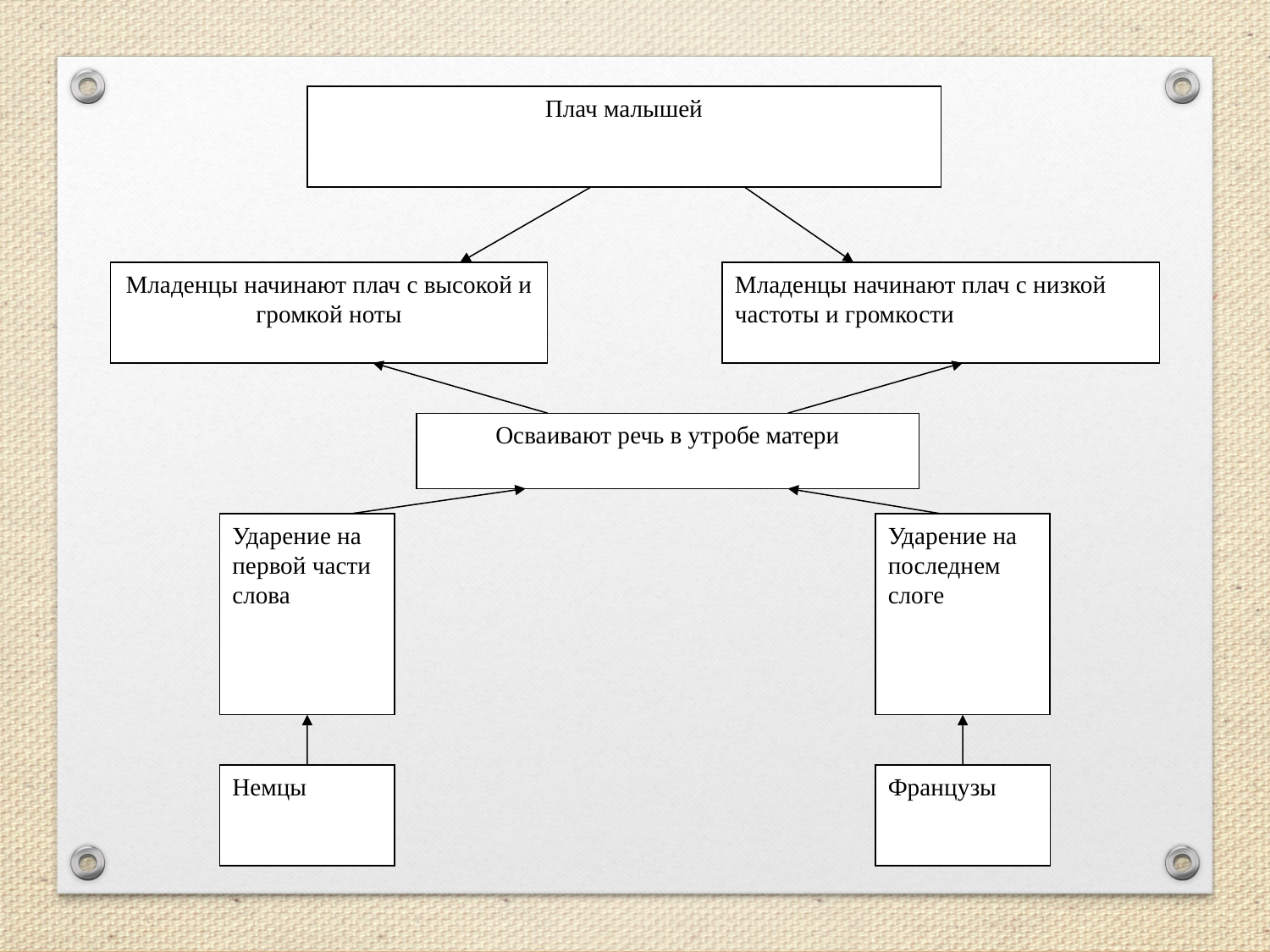

Плач малышей

Младенцы начинают плач с высокой и громкой ноты
Младенцы начинают плач с низкой частоты и громкости

Осваивают речь в утробе матери

Ударение на первой части слова
Ударение на последнем слоге

Немцы
Французы